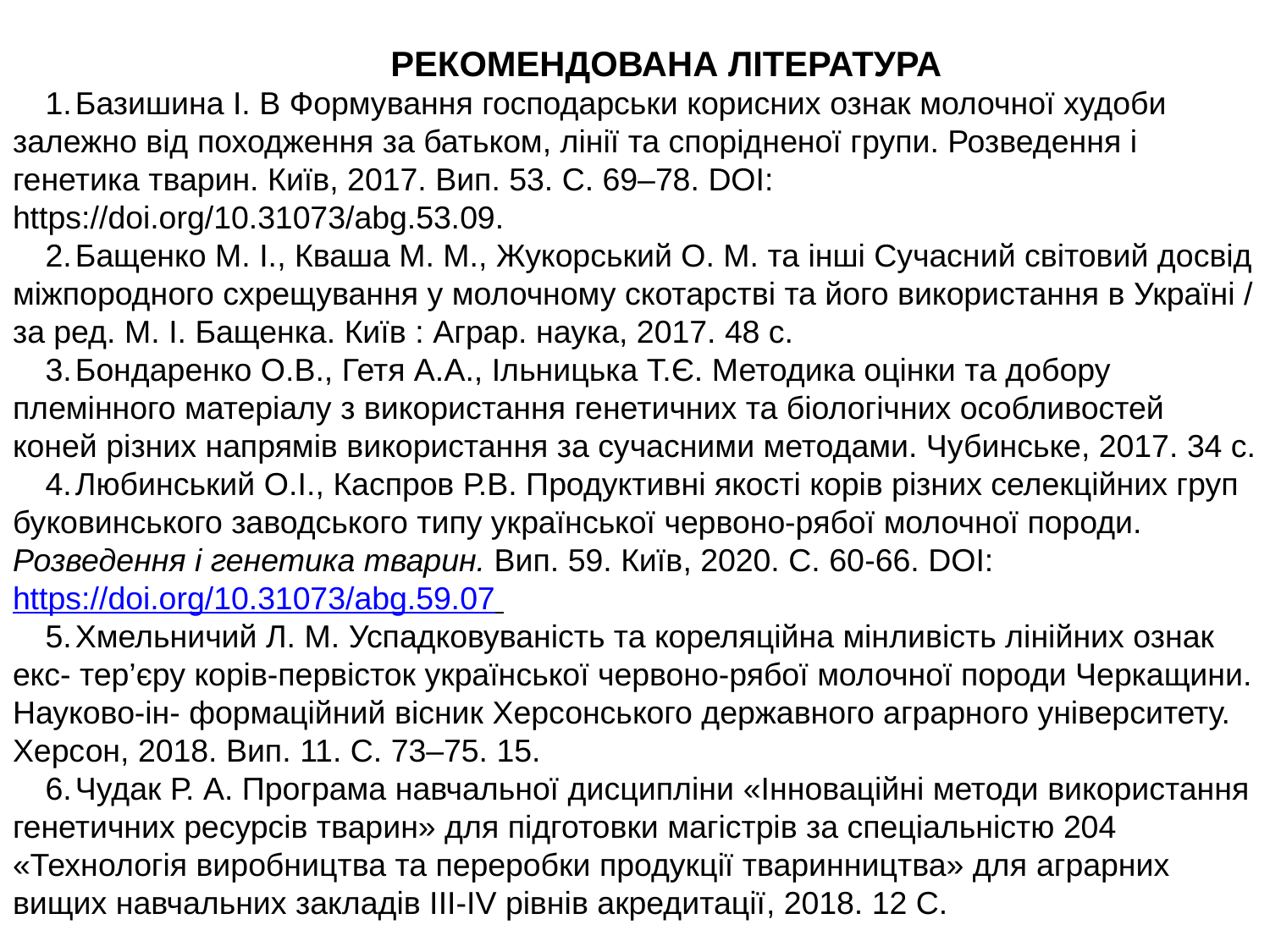

РЕКОМЕНДОВАНА ЛІТЕРАТУРА
Базишина І. В Формування господарськи корисних ознак молочної худоби залежно від походження за батьком, лінії та спорідненої групи. Розведення і генетика тварин. Київ, 2017. Вип. 53. С. 69–78. DOI: https://doi.org/10.31073/abg.53.09.
Бащенко М. І., Кваша М. М., Жукорський О. М. та інші Сучасний світовий досвід міжпородного схрещування у молочному скотарстві та його використання в Україні / за ред. М. І. Бащенка. Київ : Аграр. наука, 2017. 48 с.
Бондаренко О.В., Гетя А.А., Ільницька Т.Є. Методика оцінки та добору племінного матеріалу з використання генетичних та біологічних особливостей коней різних напрямів використання за сучасними методами. Чубинське, 2017. 34 с.
Любинський О.І., Каспров Р.В. Продуктивні якості корів різних селекційних груп буковинського заводського типу української червоно-рябої молочної породи. Розведення і генетика тварин. Вип. 59. Київ, 2020. С. 60-66. DOI: https://doi.org/10.31073/abg.59.07
Хмельничий Л. М. Успадковуваність та кореляційна мінливість лінійних ознак екс- тер’єру корів-первісток української червоно-рябої молочної породи Черкащини. Науково-ін- формаційний вісник Херсонського державного аграрного університету. Херсон, 2018. Вип. 11. С. 73–75. 15.
Чудак Р. А. Програма навчальної дисципліни «Інноваційні методи використання генетичних ресурсів тварин» для підготовки магістрів за спеціальністю 204 «Технологія виробництва та переробки продукції тваринництва» для аграрних вищих навчальних закладів ІІІ-ІV рівнів акредитації, 2018. 12 С.